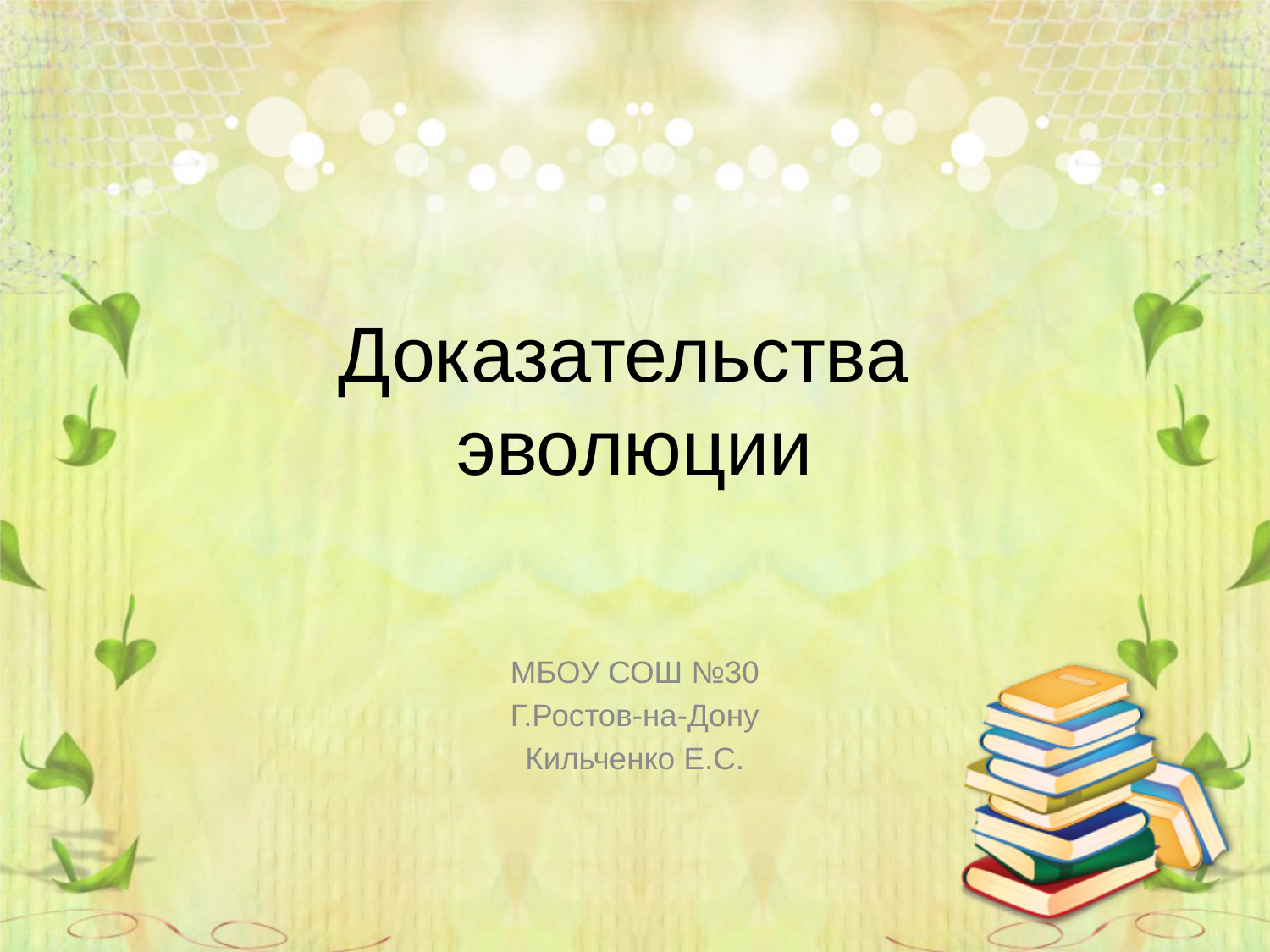

# Доказательства эволюции
МБОУ СОШ №30
Г.Ростов-на-Дону
Кильченко Е.С.